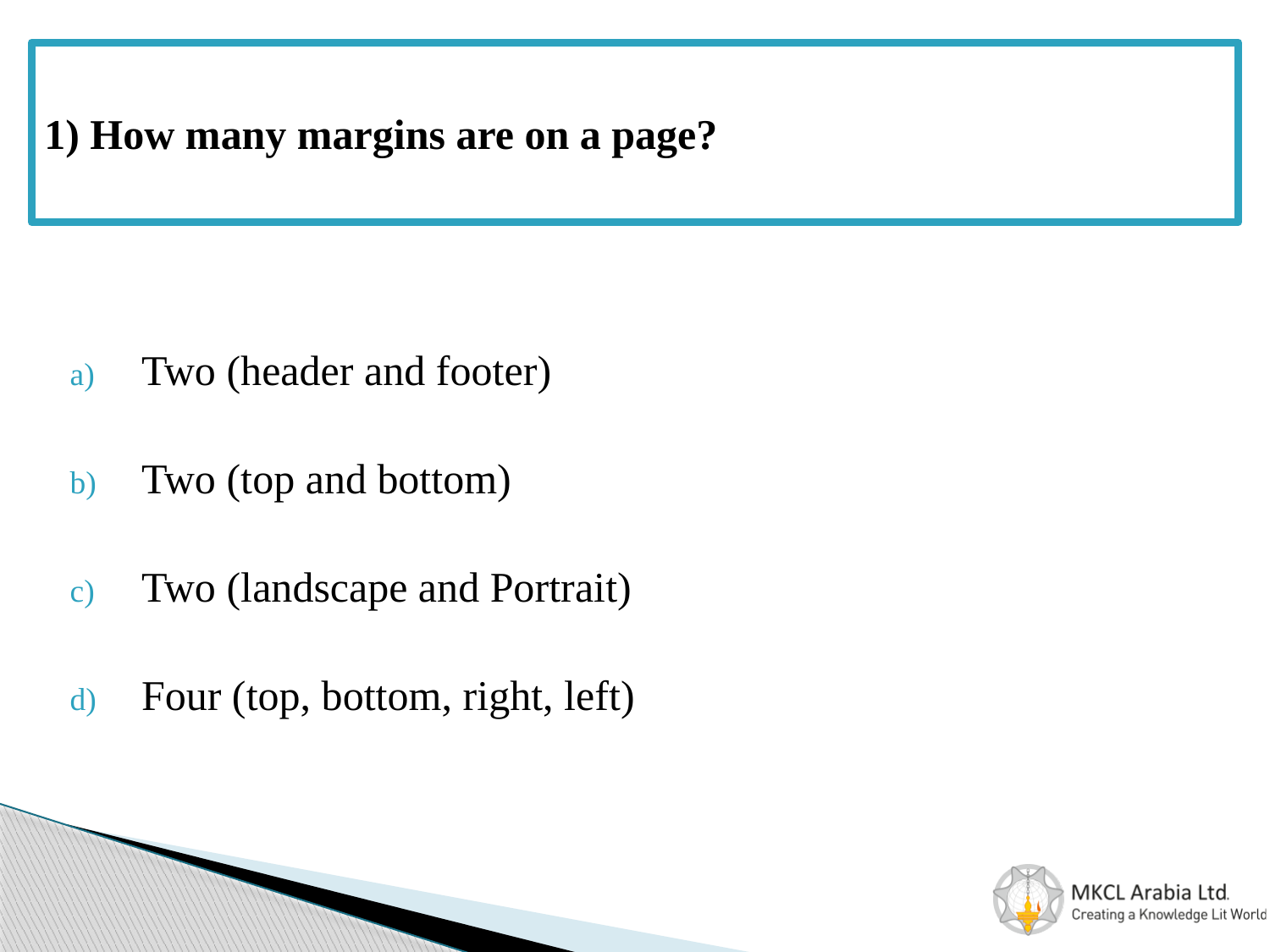

# 1) How many margins are on a page?
Two (header and footer)
Two (top and bottom)
Two (landscape and Portrait)
Four (top, bottom, right, left)